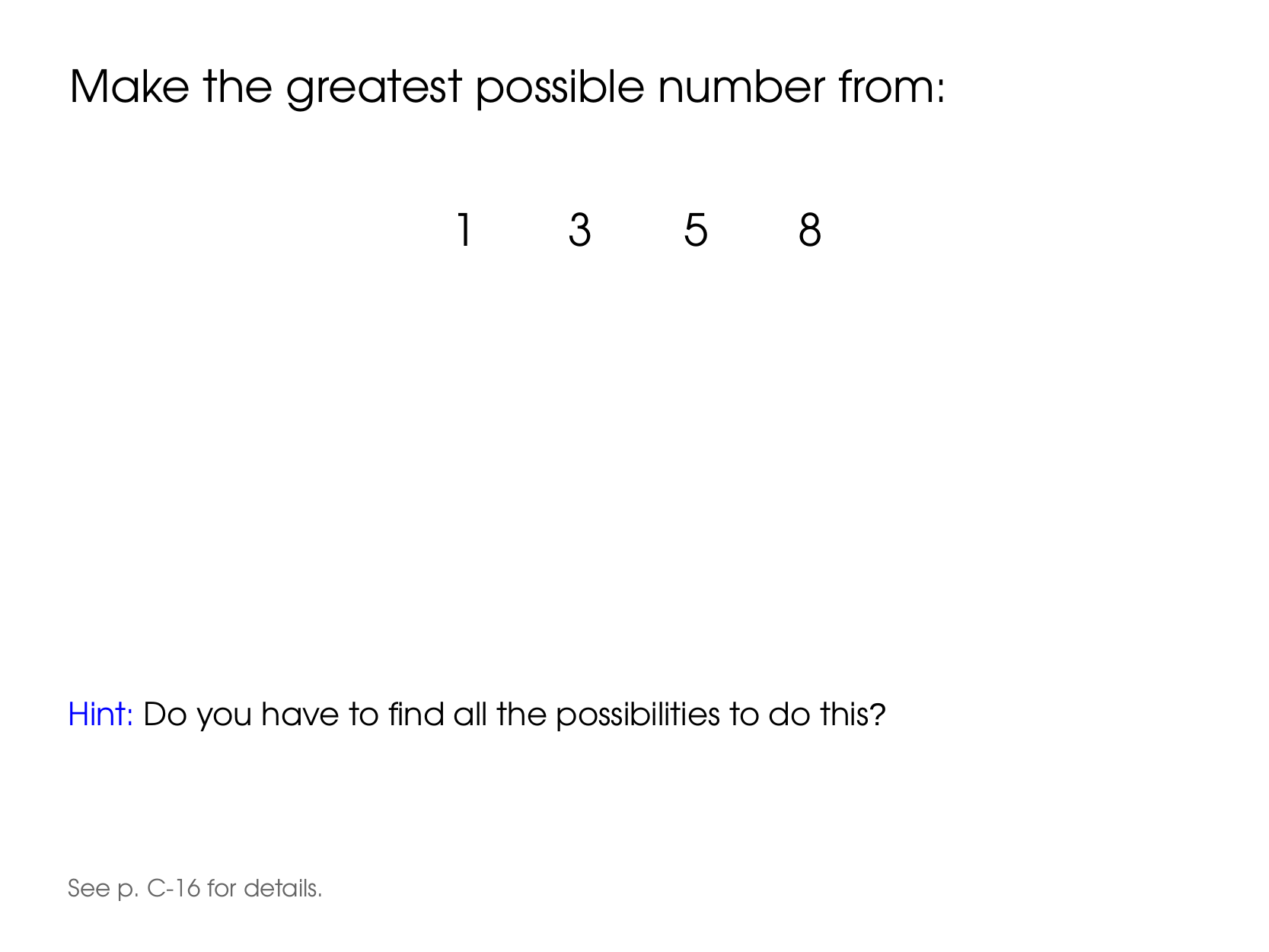

Make the greatest possible number from:
1
3
5
8
Hint: Do you have to find all the possibilities to do this?
See p. C-16 for details.